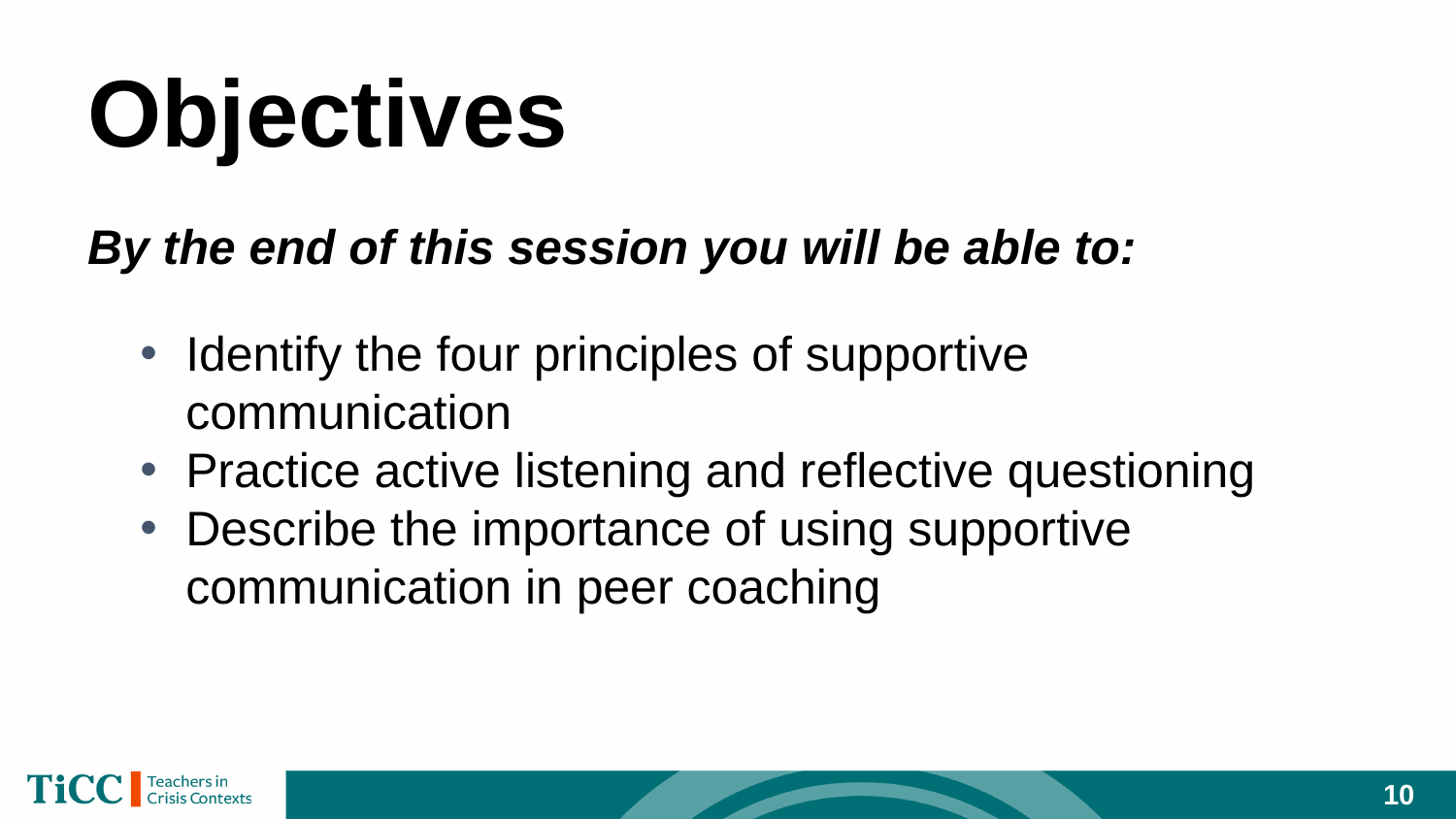

# Objectives
By the end of this session you will be able to:

Identify the four principles of supportive communication
Practice active listening and reflective questioning
Describe the importance of using supportive communication in peer coaching
10